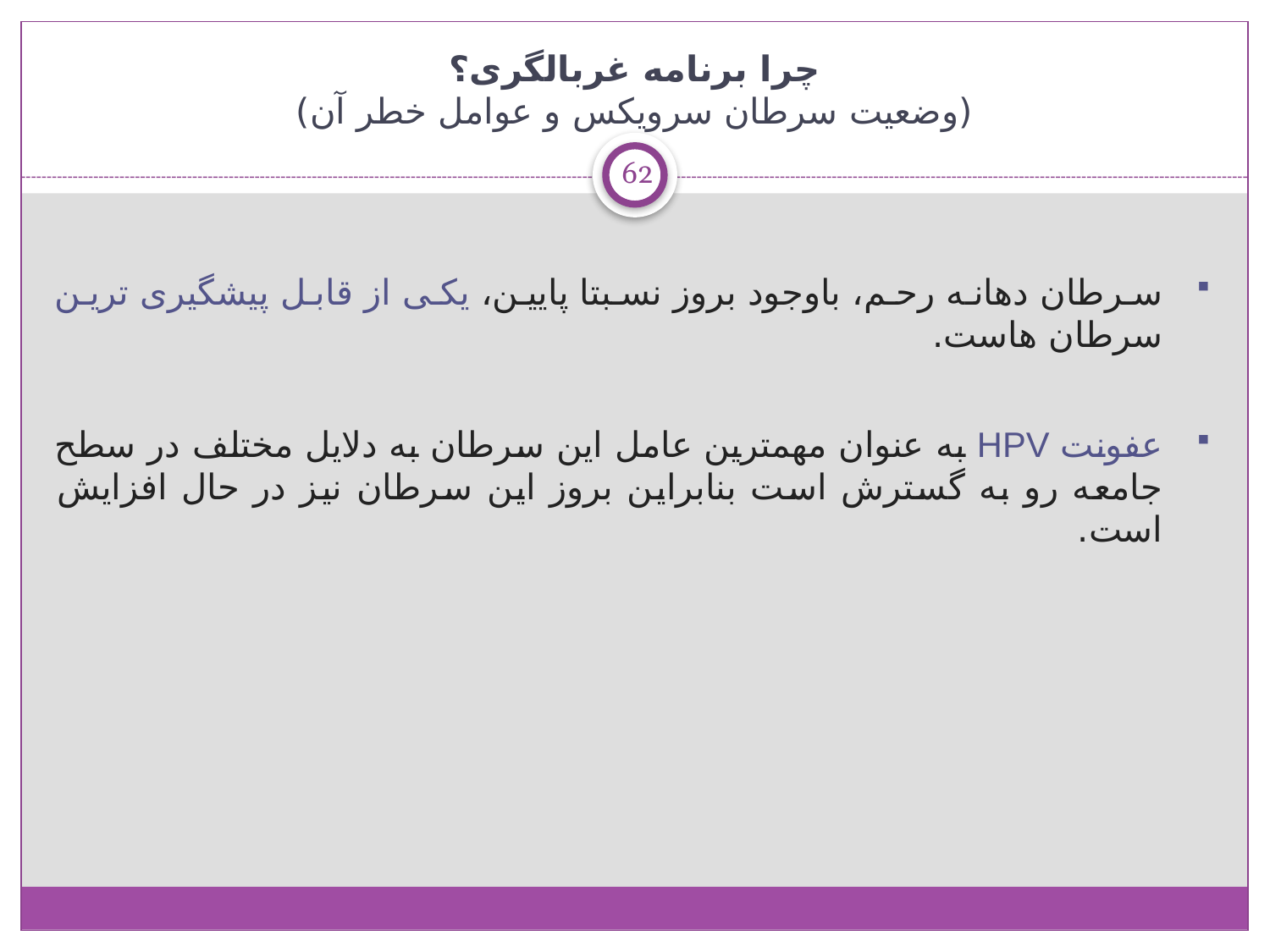

# چرا برنامه غربالگری؟ (وضعیت سرطان سرویکس و عوامل خطر آن)
62

سرطان دهانه رحم، باوجود بروز نسبتا پایین، یکی از قابل پیشگیری ترین سرطان هاست.

عفونت HPV به عنوان مهمترین عامل این سرطان به دلایل مختلف در سطح جامعه رو به گسترش است بنابراین بروز این سرطان نیز در حال افزایش است.